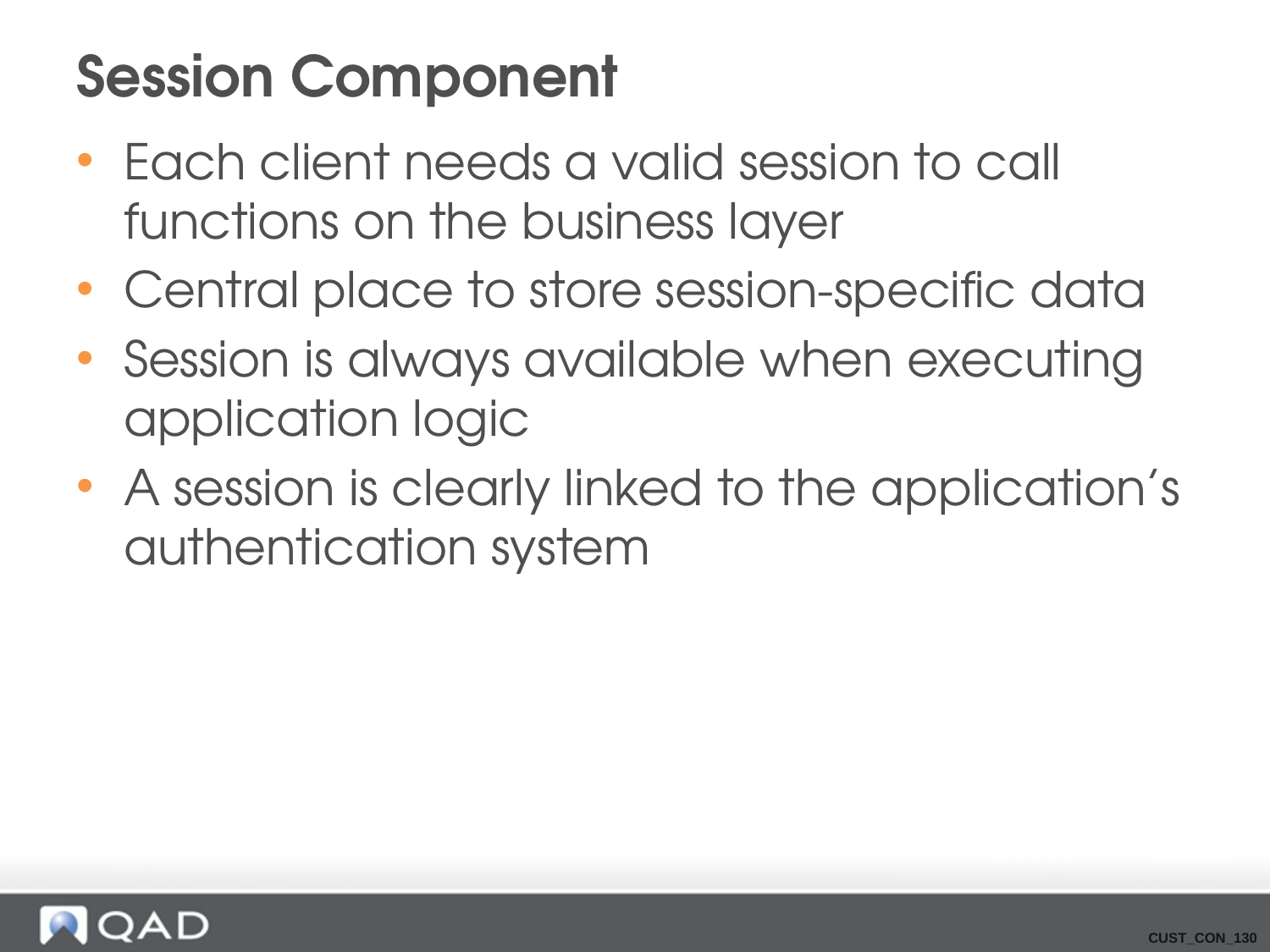

# Session Component
Each client needs a valid session to call functions on the business layer
Central place to store session-specific data
Session is always available when executing application logic
A session is clearly linked to the application’s authentication system
CUST_CON_130